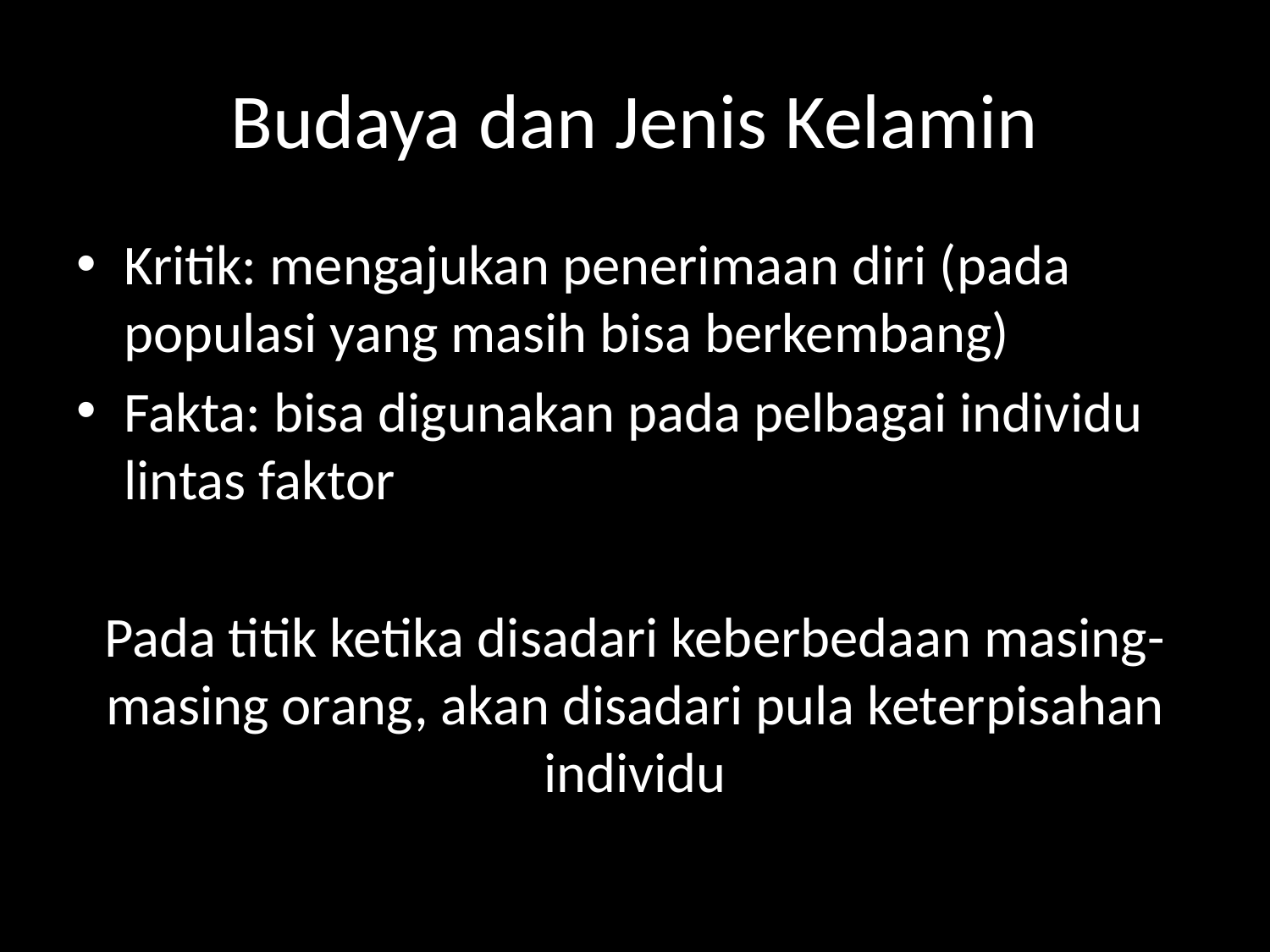

# Budaya dan Jenis Kelamin
Kritik: mengajukan penerimaan diri (pada populasi yang masih bisa berkembang)
Fakta: bisa digunakan pada pelbagai individu lintas faktor

Pada titik ketika disadari keberbedaan masing-masing orang, akan disadari pula keterpisahan individu